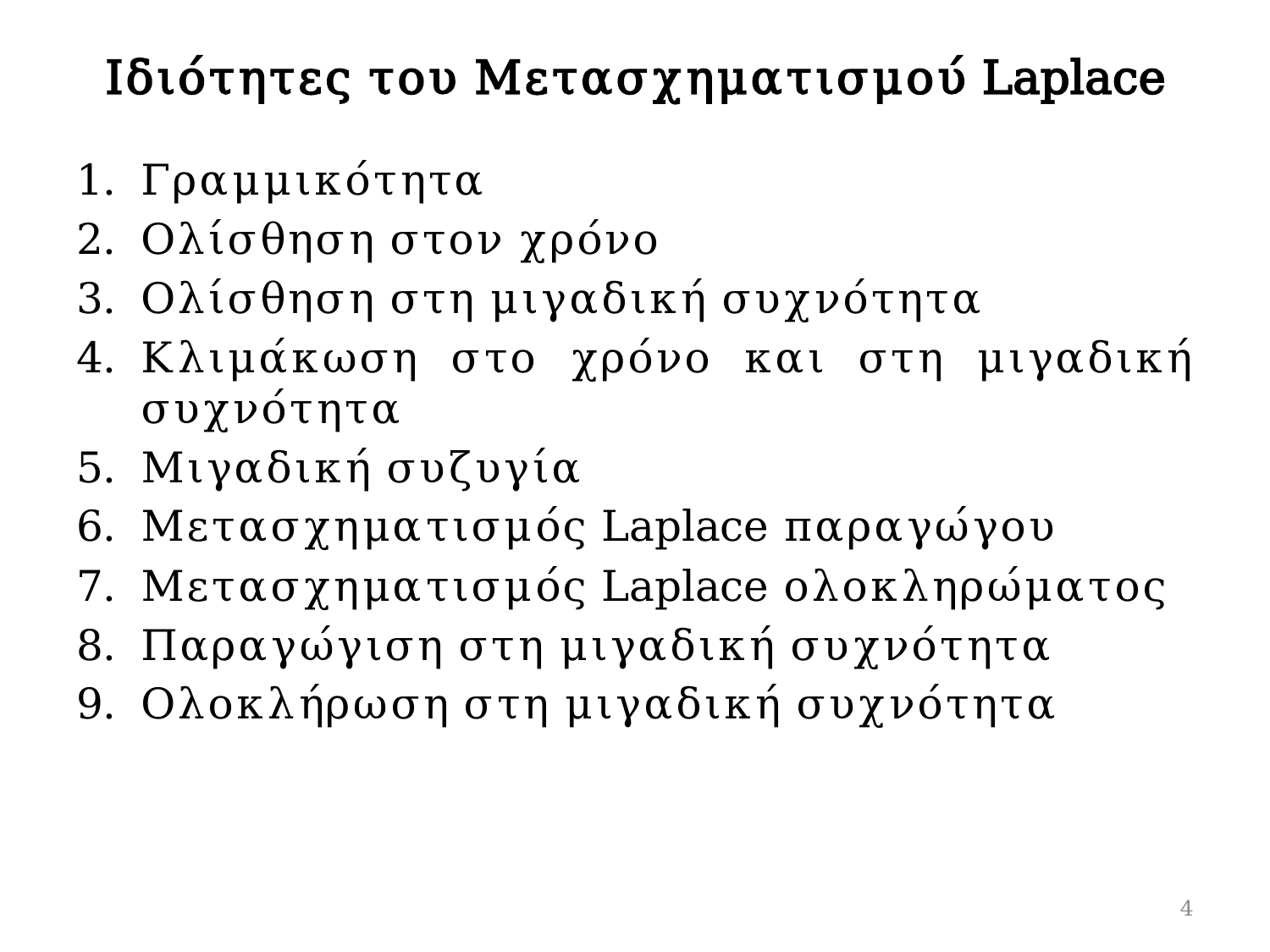

# Ιδιότητες του Μετασχηματισμού Laplace
Γραμμικότητα
Ολίσθηση στον χρόνο
Ολίσθηση στη μιγαδική συχνότητα
Κλιμάκωση στο χρόνο και στη μιγαδική συχνότητα
Μιγαδική συζυγία
Μετασχηματισμός Laplace παραγώγου
Μετασχηματισμός Laplace ολοκληρώματος
Παραγώγιση στη μιγαδική συχνότητα
Ολοκλήρωση στη μιγαδική συχνότητα
4